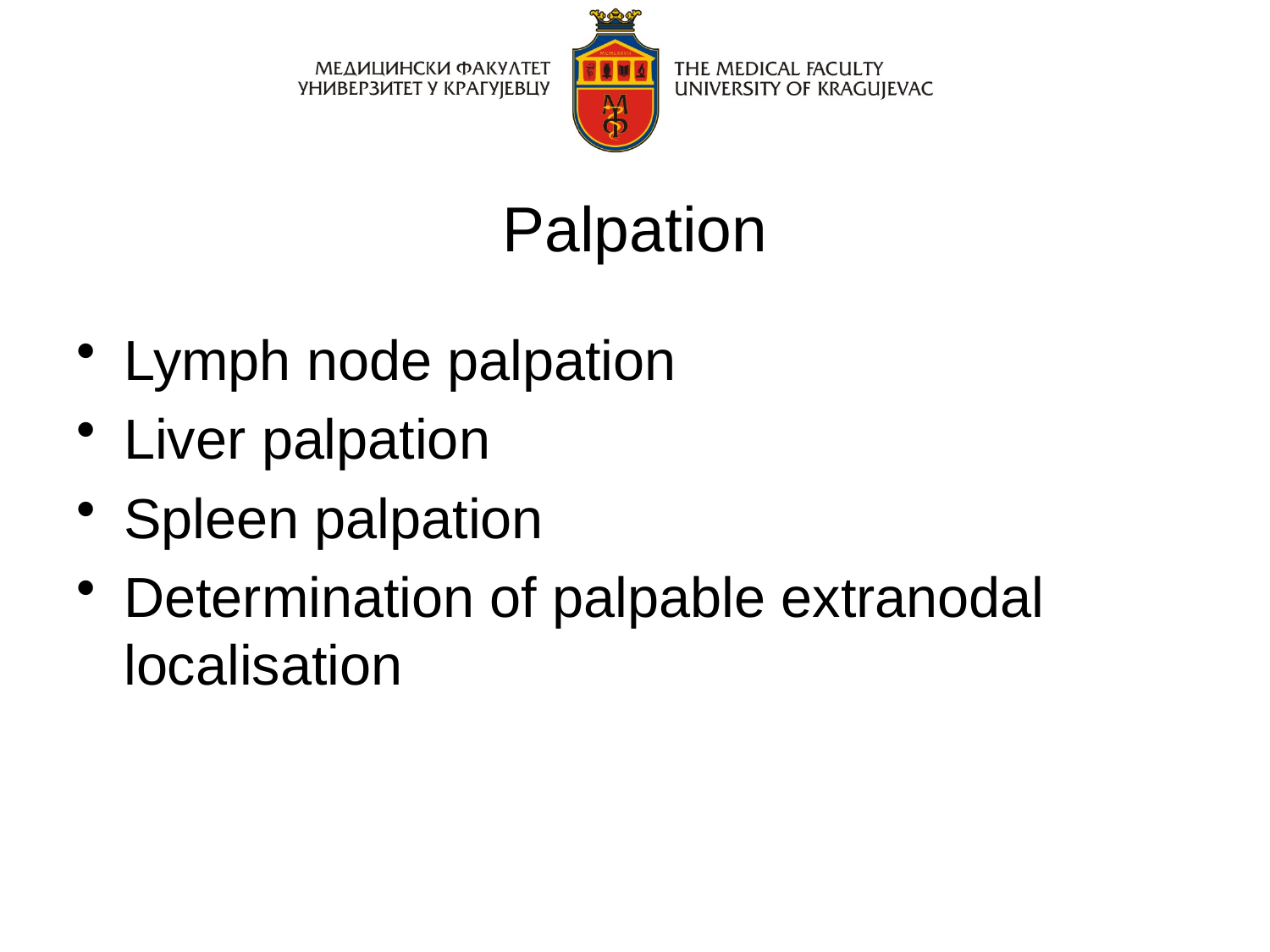

# Palpation
Lymph node palpation
Liver palpation
Spleen palpation
Determination of palpable extranodal localisation